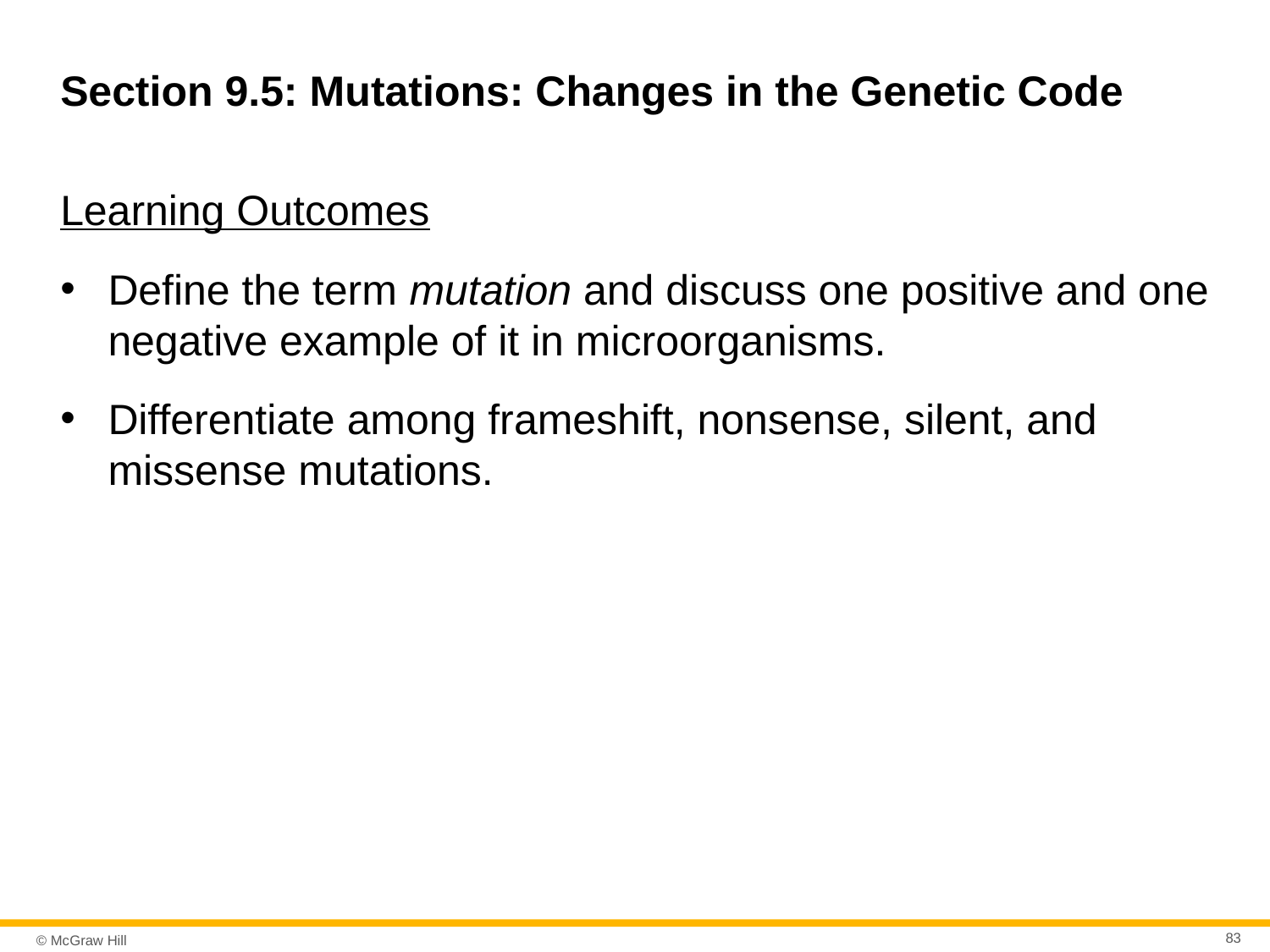

# Section 9.5: Mutations: Changes in the Genetic Code
Learning Outcomes
Define the term mutation and discuss one positive and one negative example of it in microorganisms.
Differentiate among frameshift, nonsense, silent, and missense mutations.